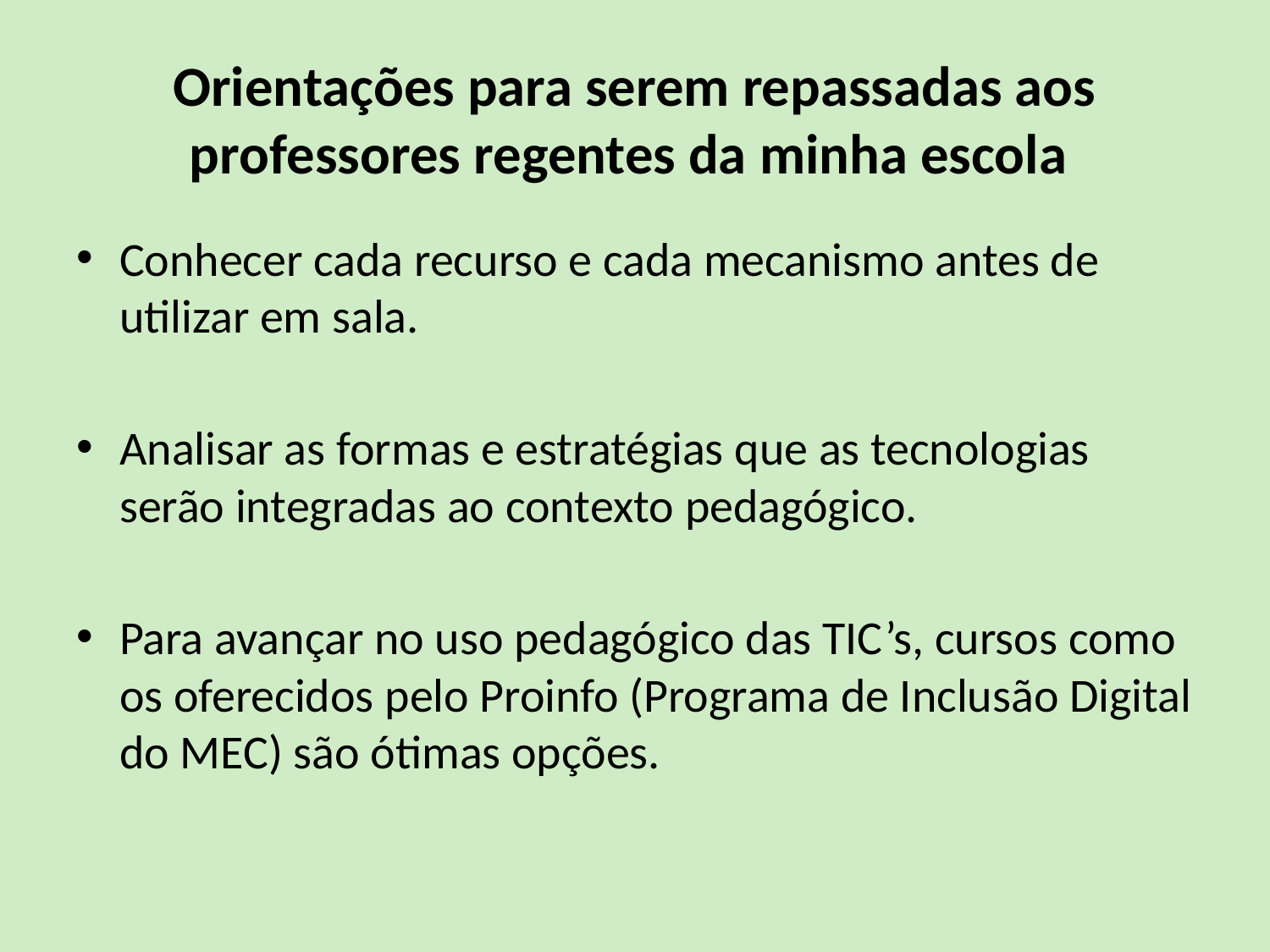

# Orientações para serem repassadas aos professores regentes da minha escola
Conhecer cada recurso e cada mecanismo antes de utilizar em sala.

Analisar as formas e estratégias que as tecnologias serão integradas ao contexto pedagógico.

Para avançar no uso pedagógico das TIC’s, cursos como os oferecidos pelo Proinfo (Programa de Inclusão Digital do MEC) são ótimas opções.